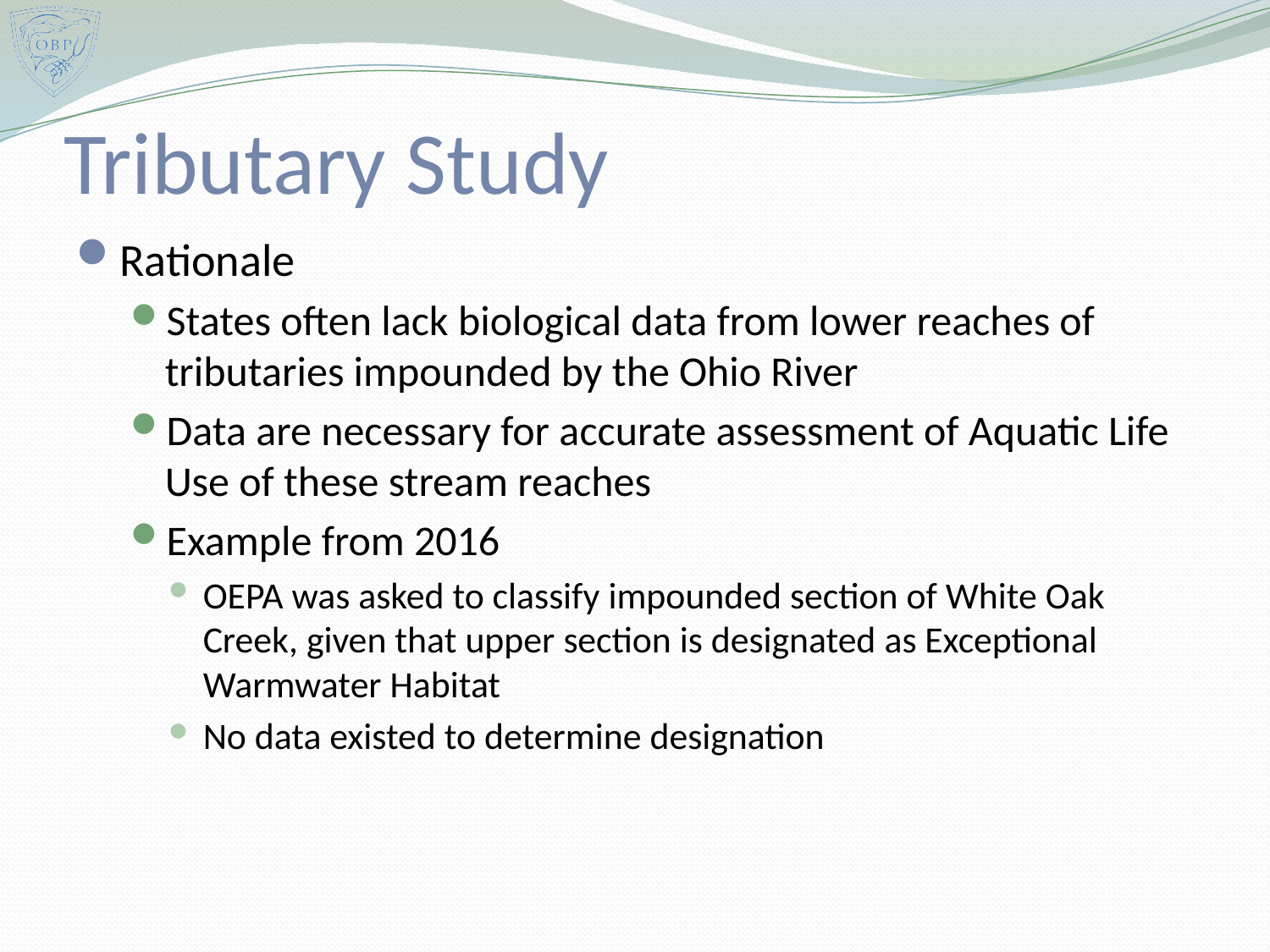

# Tributary Study
Rationale
States often lack biological data from lower reaches of tributaries impounded by the Ohio River
Data are necessary for accurate assessment of Aquatic Life Use of these stream reaches
Example from 2016
OEPA was asked to classify impounded section of White Oak Creek, given that upper section is designated as Exceptional Warmwater Habitat
No data existed to determine designation